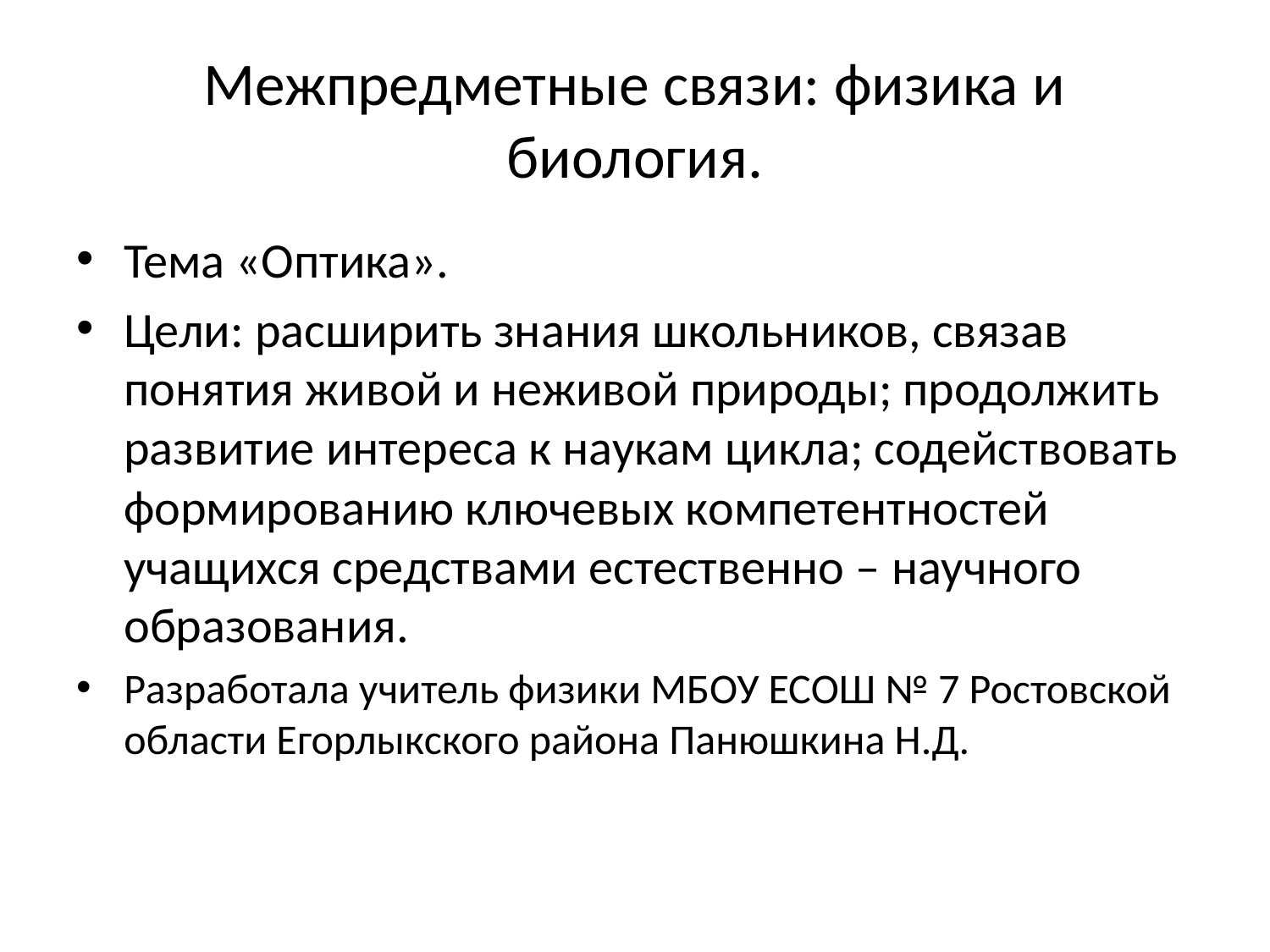

# Межпредметные связи: физика и биология.
Тема «Оптика».
Цели: расширить знания школьников, связав понятия живой и неживой природы; продолжить развитие интереса к наукам цикла; содействовать формированию ключевых компетентностей учащихся средствами естественно – научного образования.
Разработала учитель физики МБОУ ЕСОШ № 7 Ростовской области Егорлыкского района Панюшкина Н.Д.